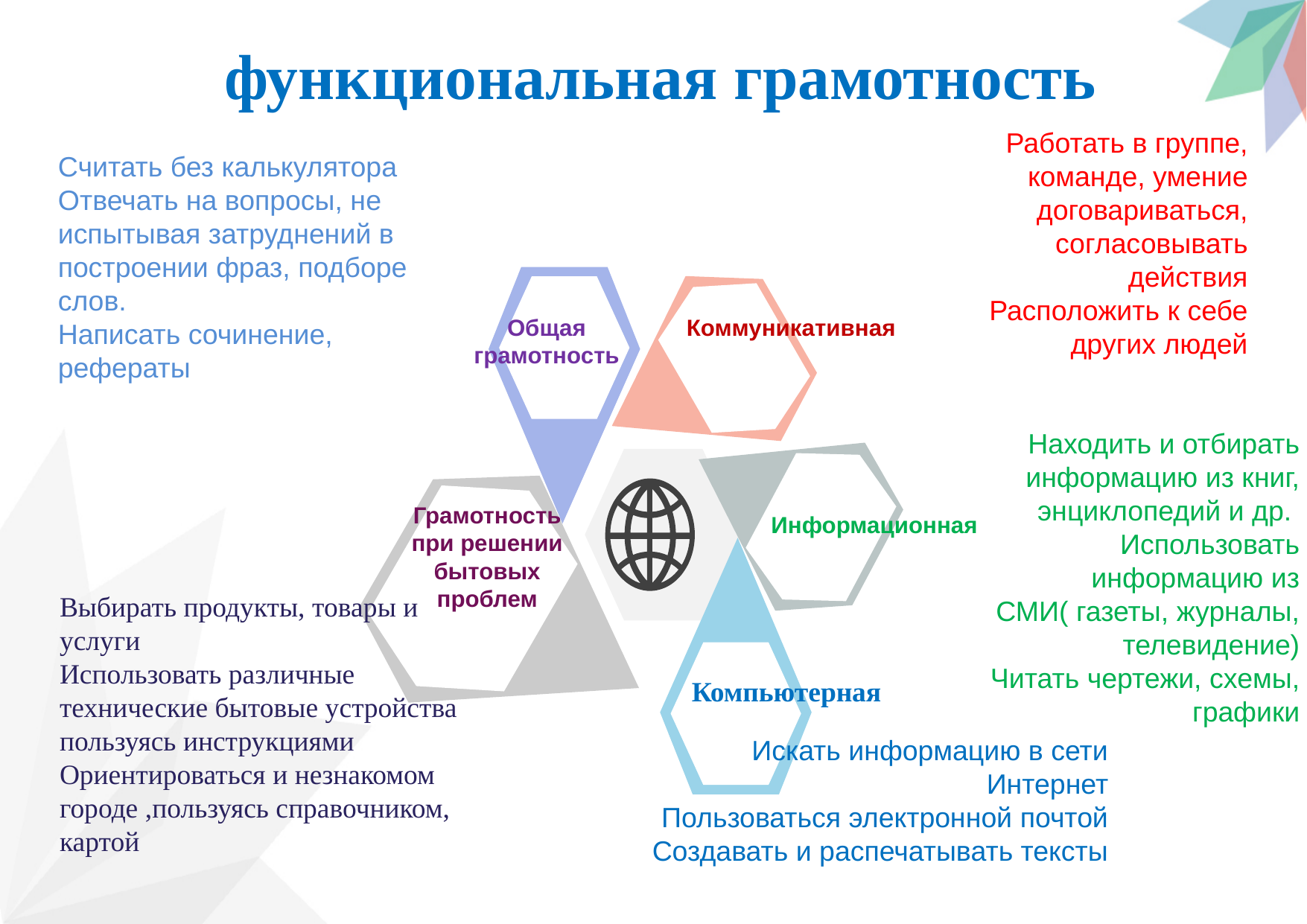

функциональная грамотность
Работать в группе, команде, умение договариваться, согласовывать действия
Расположить к себе других людей
Считать без калькулятора
Отвечать на вопросы, не испытывая затруднений в построении фраз, подборе слов.
Написать сочинение, рефераты

Коммуникативная
Общая грамотность

Выбирать продукты, товары и услуги
Использовать различные технические бытовые устройства пользуясь инструкциями
Ориентироваться и незнакомом городе ,пользуясь справочником, картой
Находить и отбирать информацию из книг, энциклопедий и др.
Использовать информацию из СМИ( газеты, журналы, телевидение)
Читать чертежи, схемы, графики

Грамотность при решении бытовых проблем
Информационная

Компьютерная
Искать информацию в сети Интернет
Пользоваться электронной почтой
Создавать и распечатывать тексты